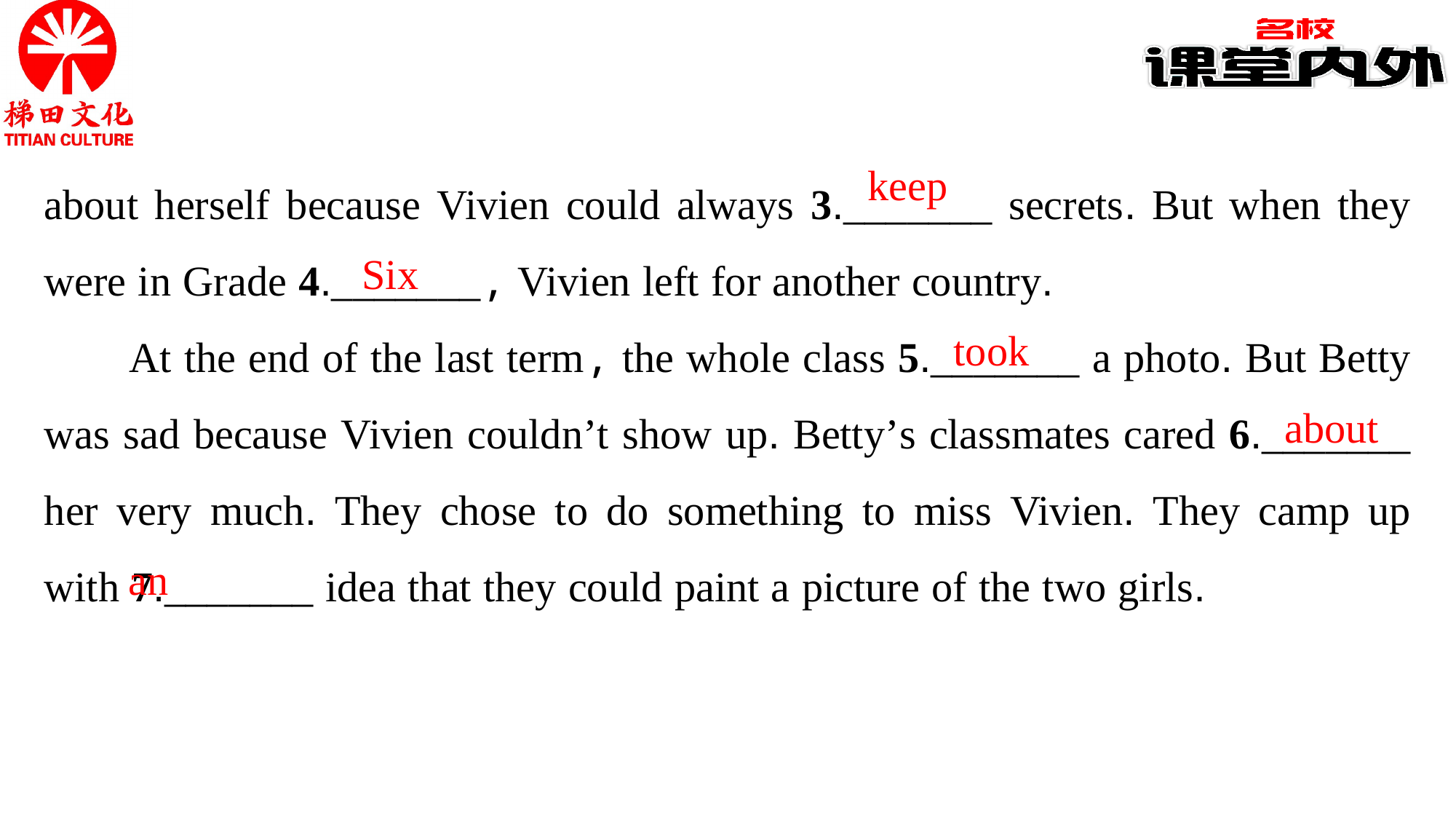

about herself because Vivien could always 3._______ secrets. But when they were in Grade 4._______, Vivien left for another country.
At the end of the last term, the whole class 5._______ a photo. But Betty was sad because Vivien couldn’t show up. Betty’s classmates cared 6._______ her very much. They chose to do something to miss Vivien. They camp up with 7._______ idea that they could paint a picture of the two girls.
keep
Six
took
about
an